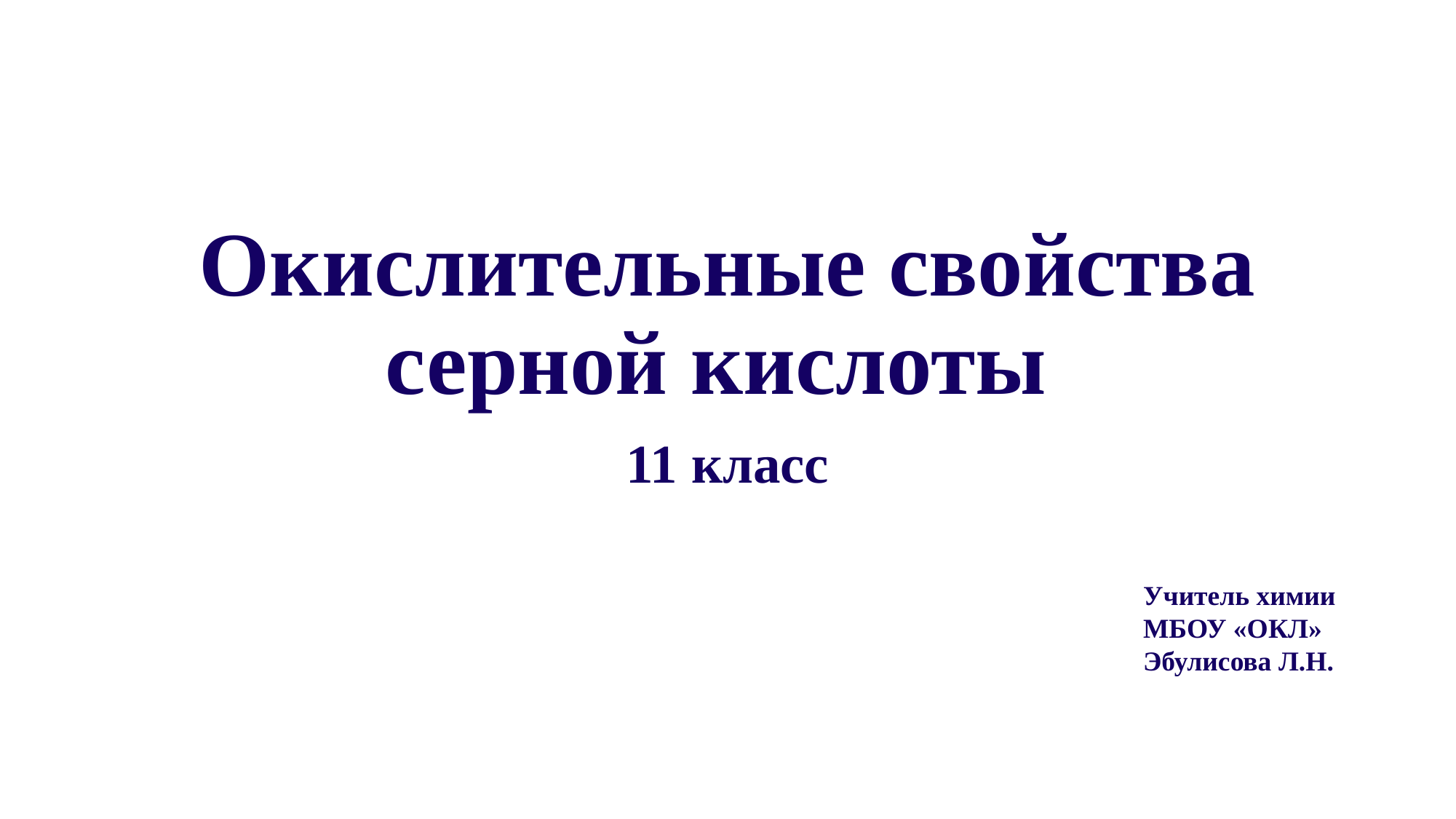

# Окислительные свойства серной кислоты
11 класс
Учитель химии
МБОУ «ОКЛ»
Эбулисова Л.Н.